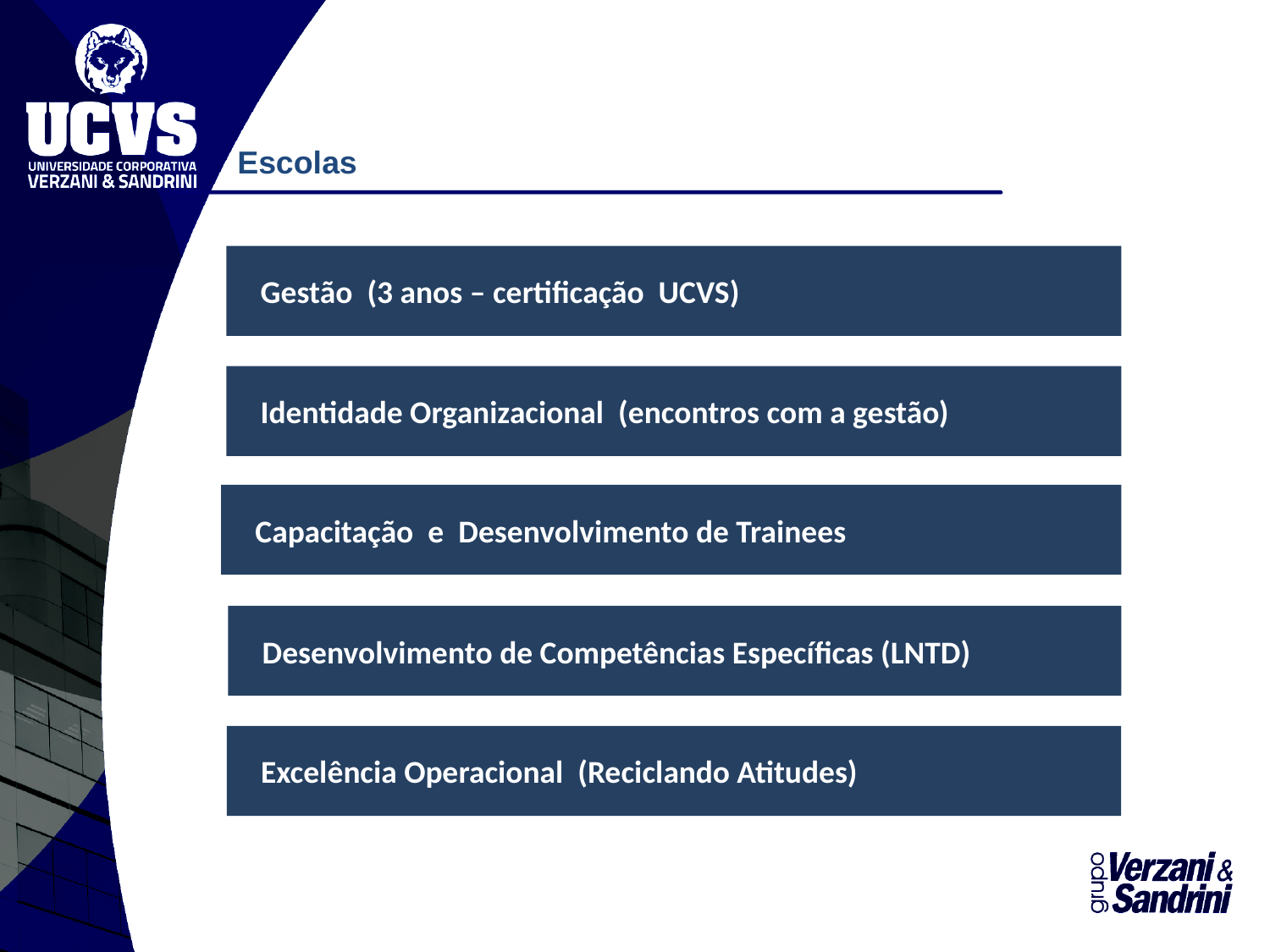

Escolas
   Gestão  (3 anos – certificação  UCVS)
   Identidade Organizacional  (encontros com a gestão)
   Capacitação  e  Desenvolvimento de Trainees
   Desenvolvimento de Competências Específicas (LNTD)
   Excelência Operacional  (Reciclando Atitudes)